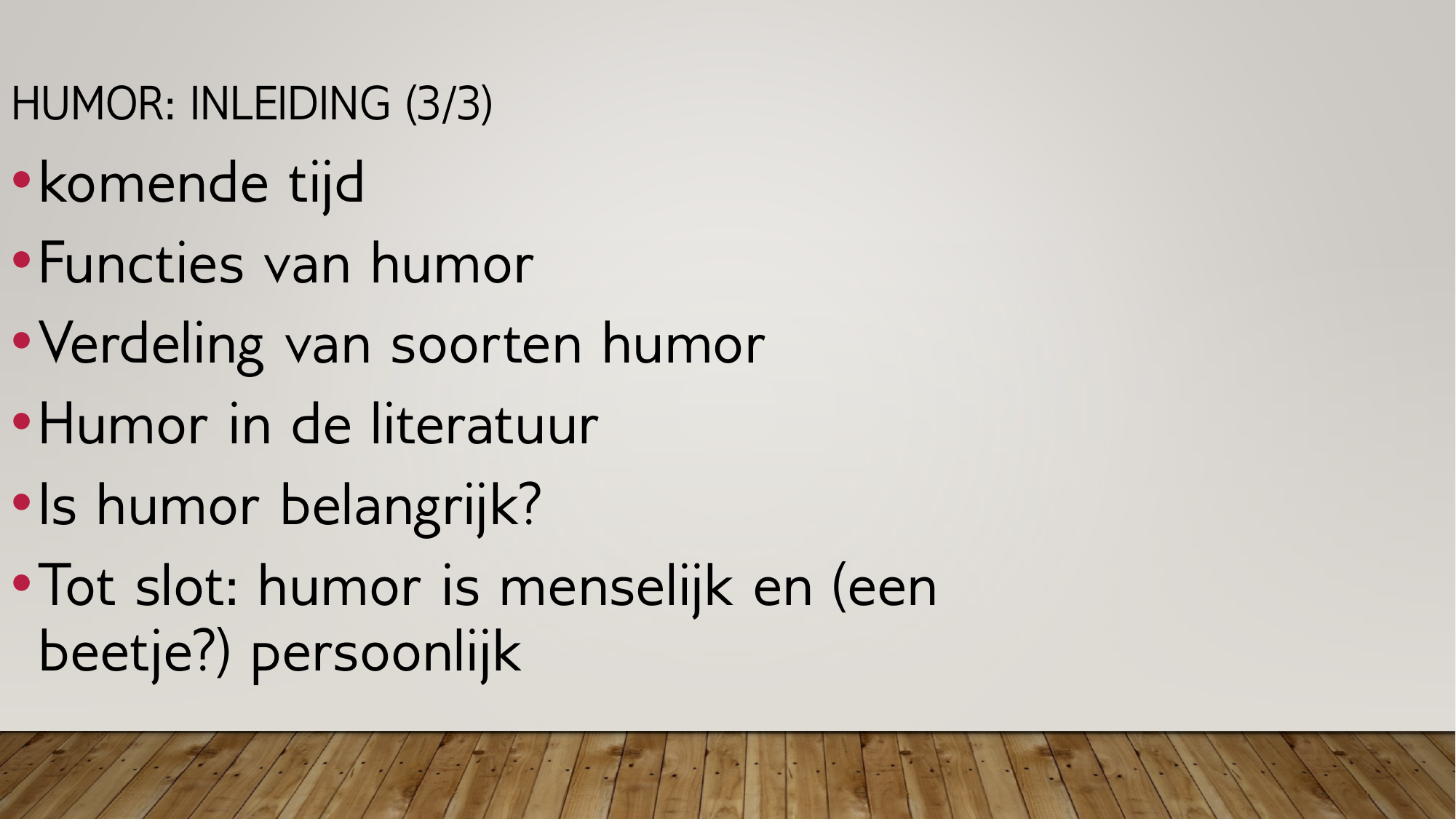

Humor: inleiding (3/3)
komende tijd
Functies van humor
Verdeling van soorten humor
Humor in de literatuur
Is humor belangrijk?
Tot slot: humor is menselijk en (een beetje?) persoonlijk